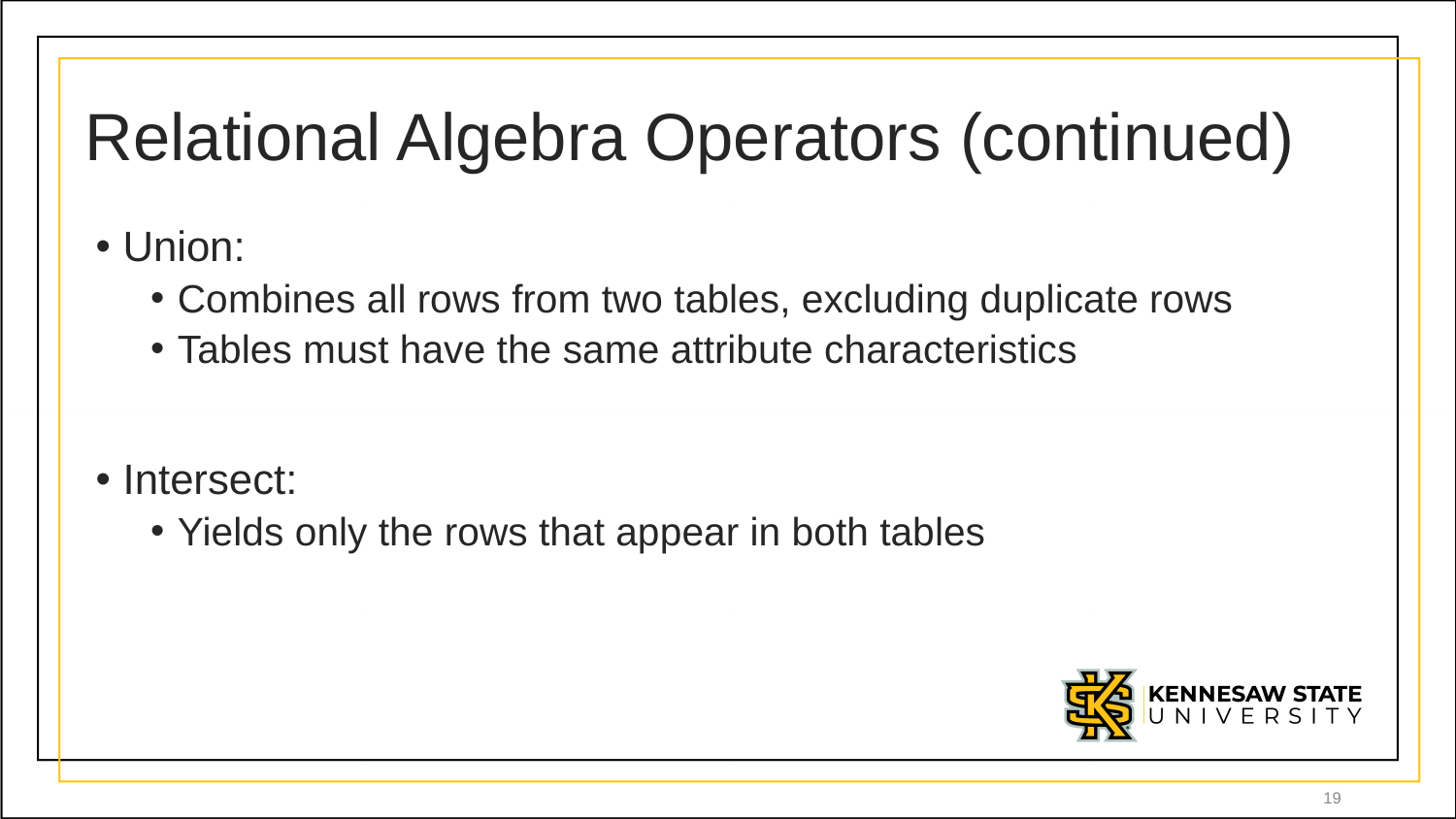

# Relational Algebra Operators (continued)
Union:
Combines all rows from two tables, excluding duplicate rows
Tables must have the same attribute characteristics

Intersect:
Yields only the rows that appear in both tables
19